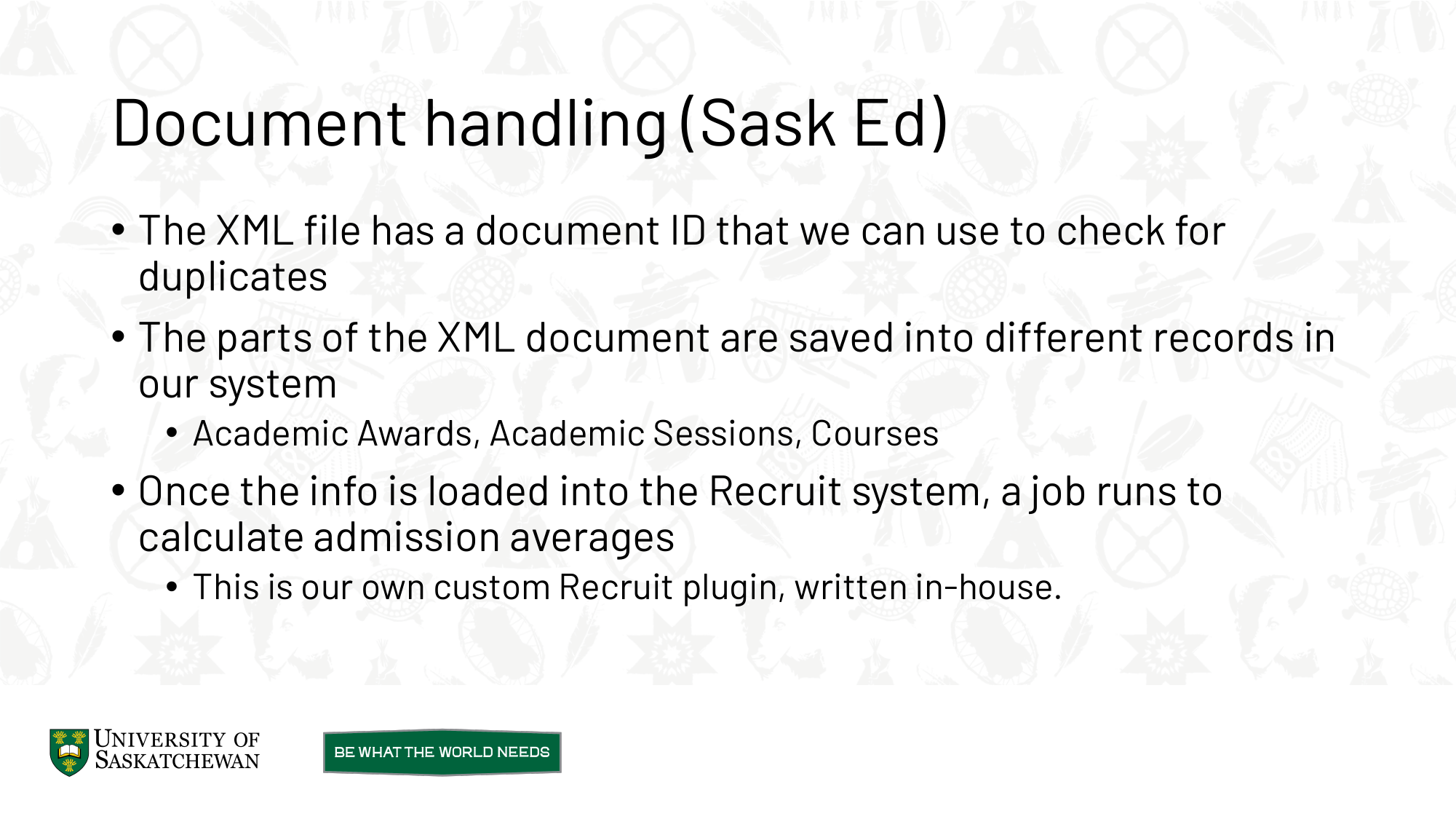

Document handling (Sask Ed)
The XML file has a document ID that we can use to check for duplicates
The parts of the XML document are saved into different records in our system
Academic Awards, Academic Sessions, Courses
Once the info is loaded into the Recruit system, a job runs to calculate admission averages
This is our own custom Recruit plugin, written in-house.